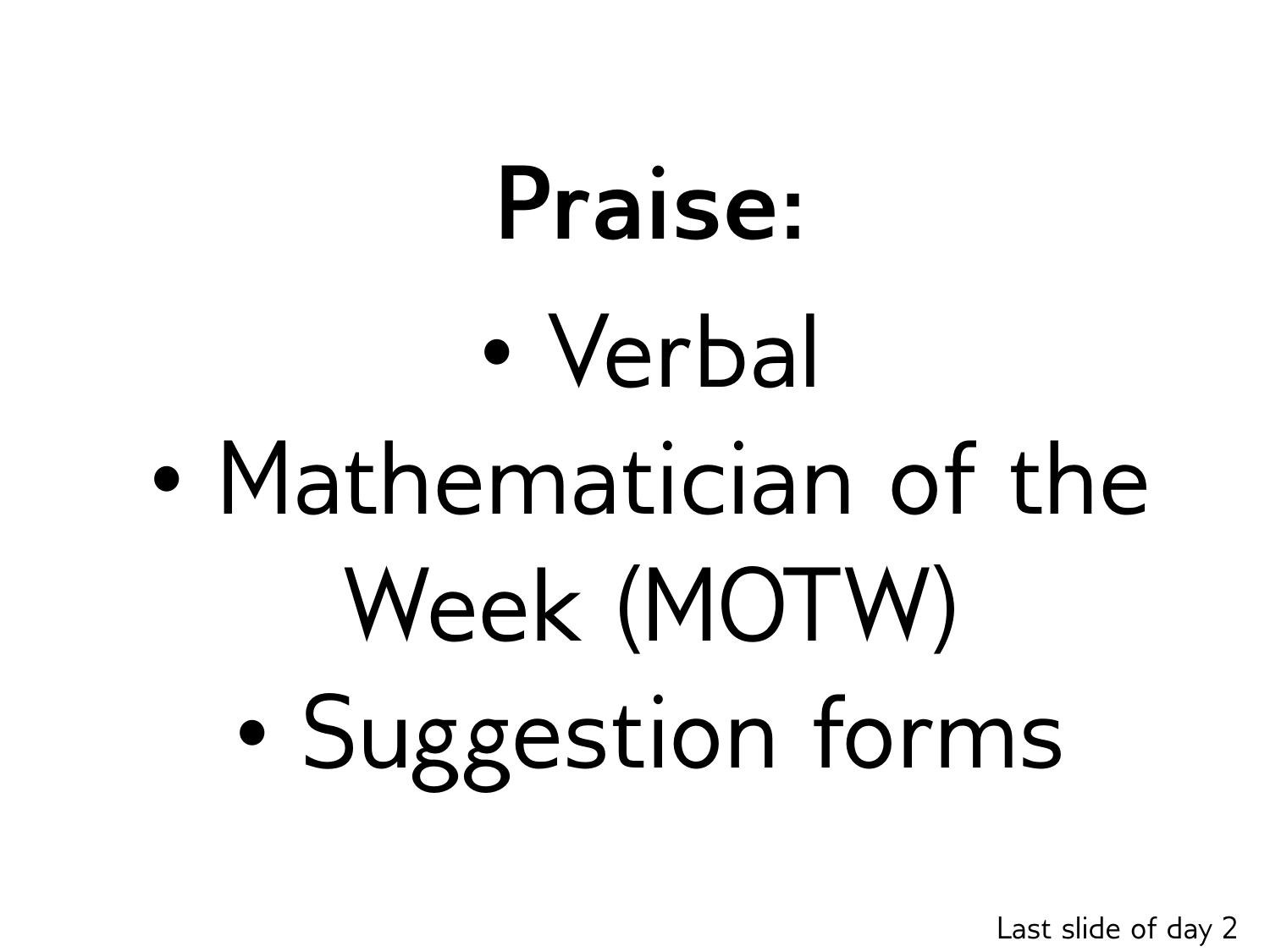

Praise:

• Verbal
• Mathematician of the Week (MOTW)
• Suggestion forms
Last slide of day 2